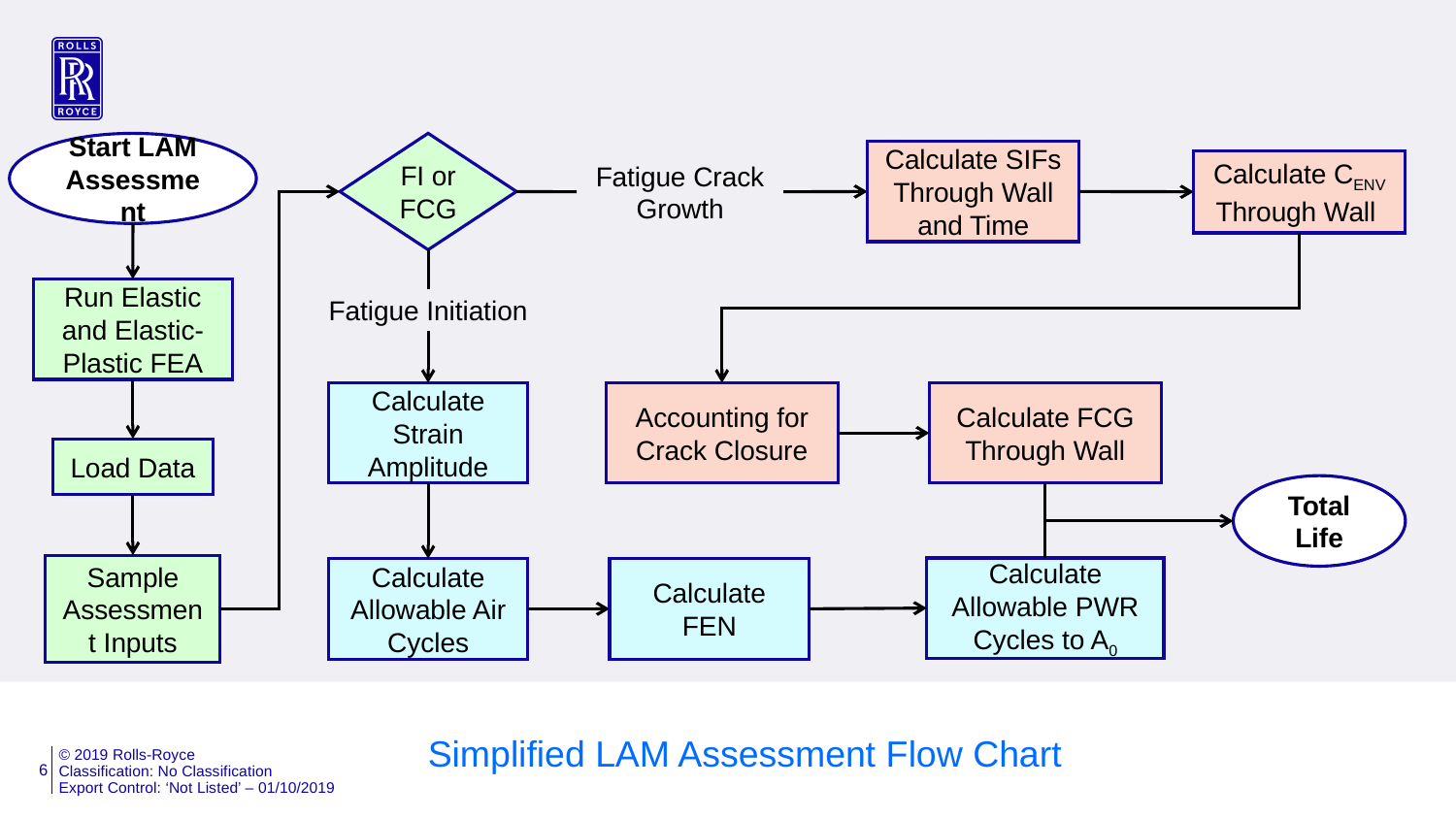

Start LAM Assessment
FI or FCG
Calculate SIFs Through Wall and Time
Calculate CENV Through Wall
Fatigue Crack Growth
Run Elastic and Elastic-Plastic FEA
Fatigue Initiation
Calculate Strain Amplitude
Accounting for Crack Closure
Calculate FCG Through Wall
Load Data
Total Life
Sample Assessment Inputs
Calculate Allowable PWR Cycles to A0
Calculate FEN
Calculate Allowable Air Cycles
# Simplified LAM Assessment Flow Chart